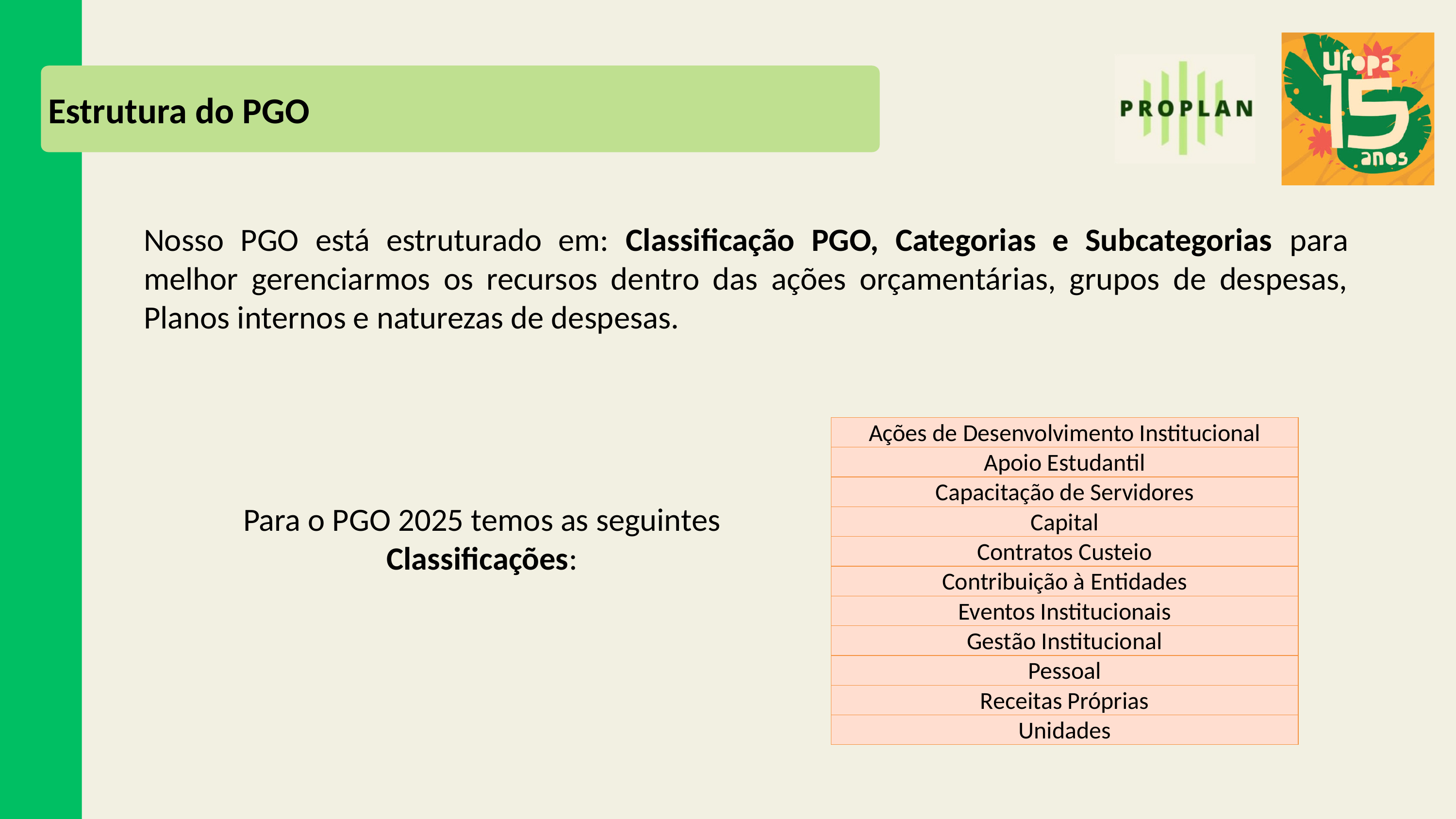

Estrutura do PGO
Nosso PGO está estruturado em: Classificação PGO, Categorias e Subcategorias para melhor gerenciarmos os recursos dentro das ações orçamentárias, grupos de despesas, Planos internos e naturezas de despesas.
| Ações de Desenvolvimento Institucional |
| --- |
| Apoio Estudantil |
| Capacitação de Servidores |
| Capital |
| Contratos Custeio |
| Contribuição à Entidades |
| Eventos Institucionais |
| Gestão Institucional |
| Pessoal |
| Receitas Próprias |
| Unidades |
Para o PGO 2025 temos as seguintes Classificações: